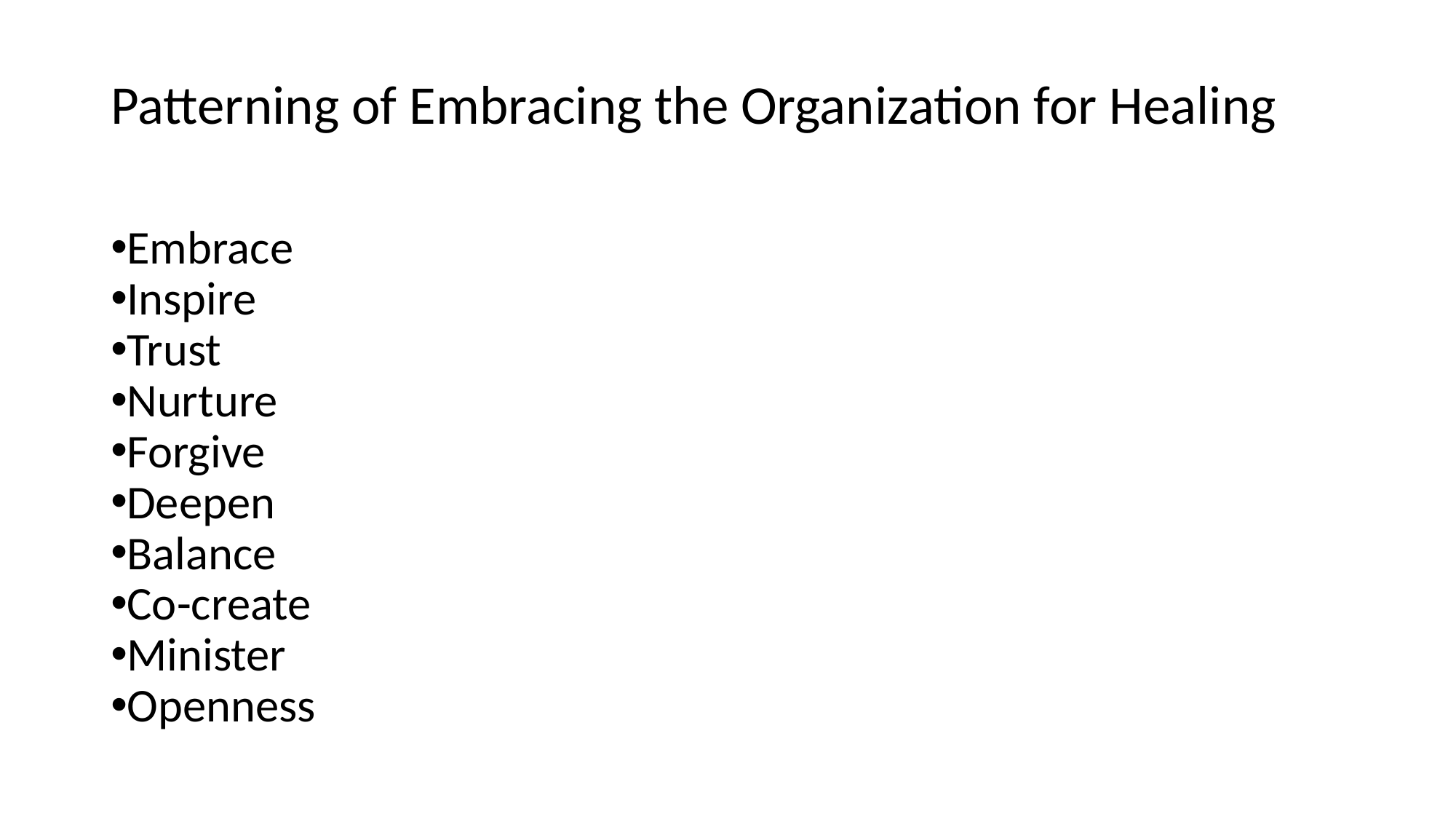

# Patterning of Embracing the Organization for Healing
Embrace
Inspire
Trust
Nurture
Forgive
Deepen
Balance
Co-create
Minister
Openness